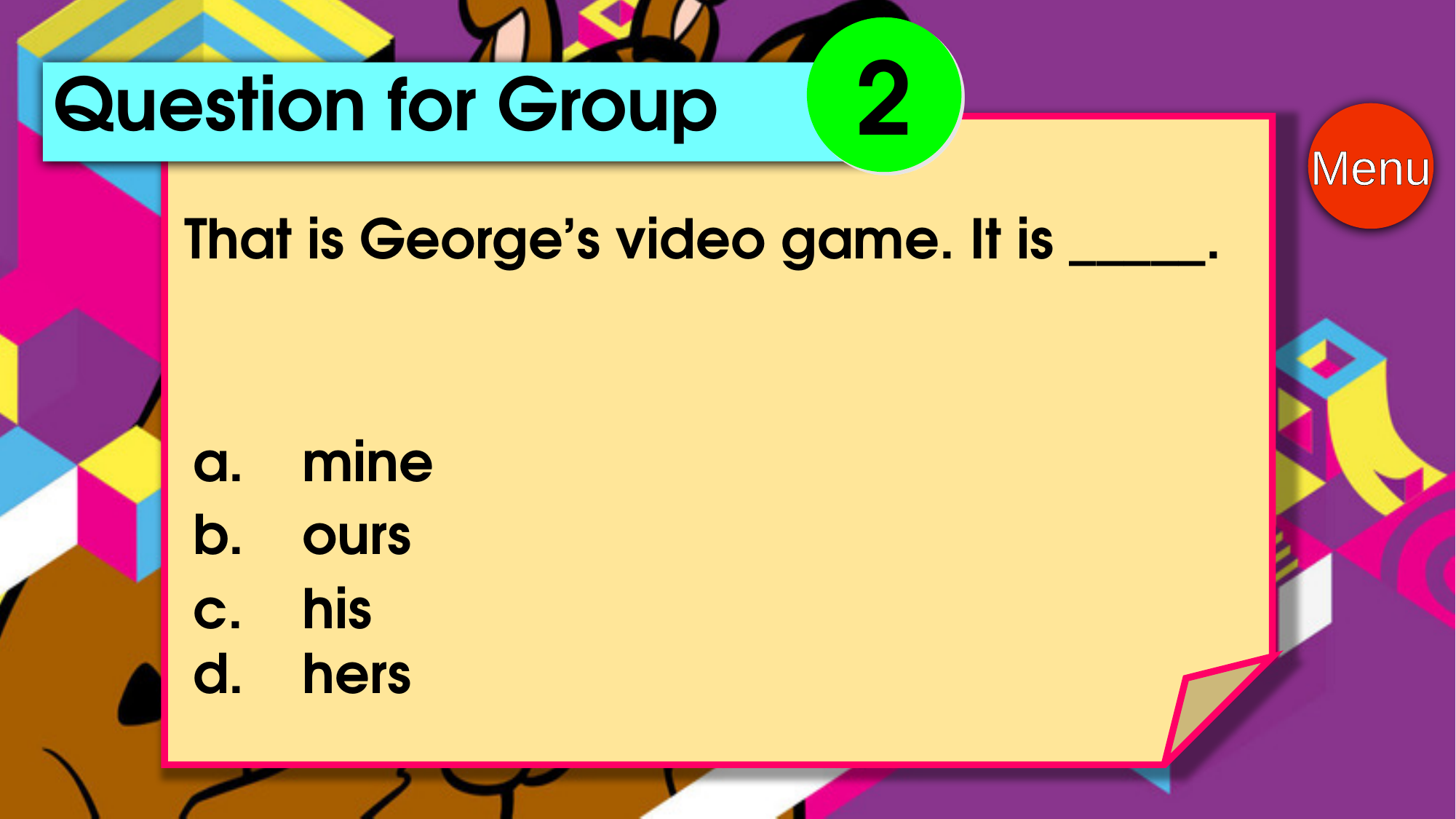

2
Question for Group

Menu
That is George’s video game. It is _____.
a.	mine
b.	ours
c.	his
d.	hers